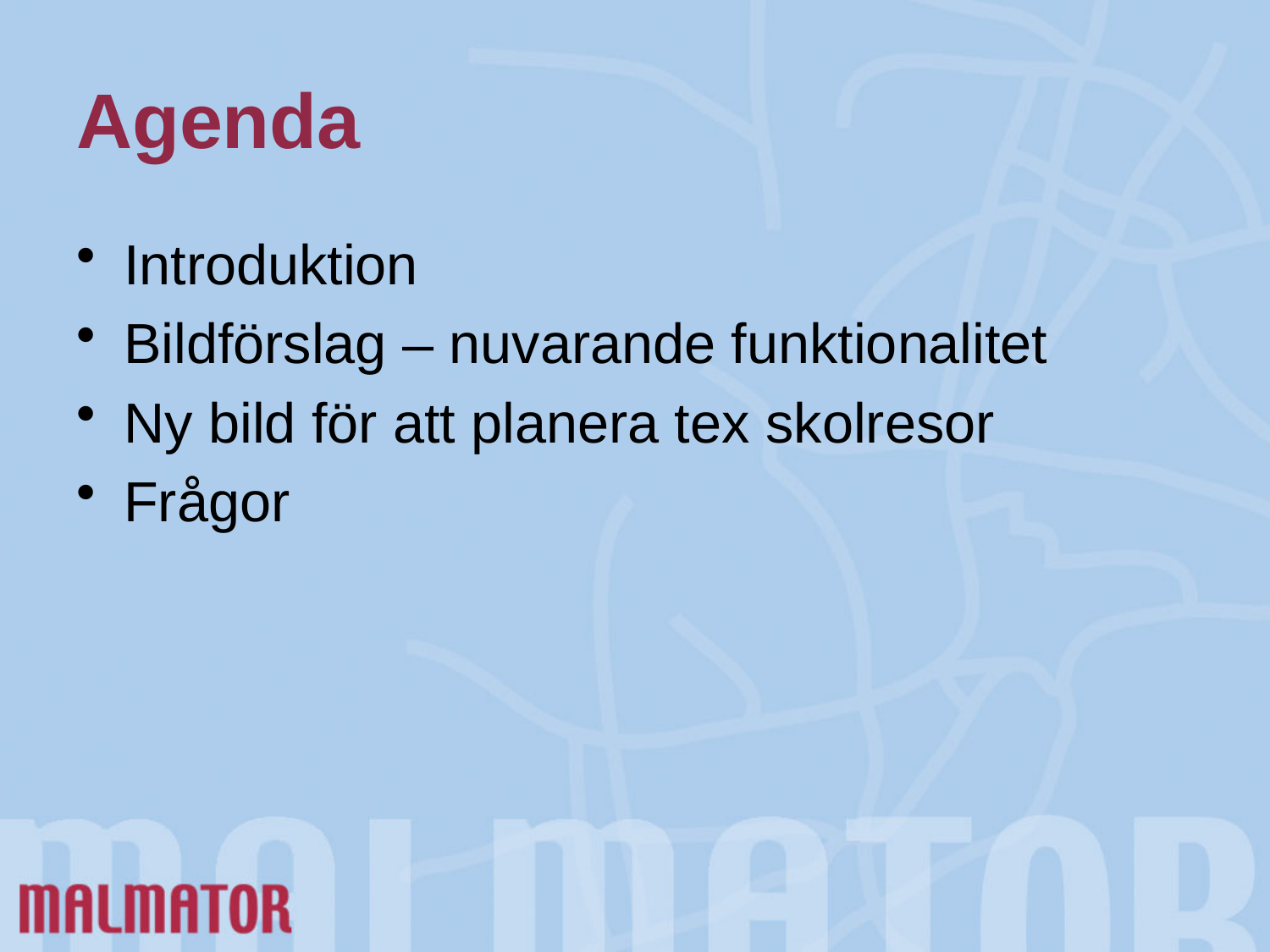

# Agenda
Introduktion
Bildförslag – nuvarande funktionalitet
Ny bild för att planera tex skolresor
Frågor